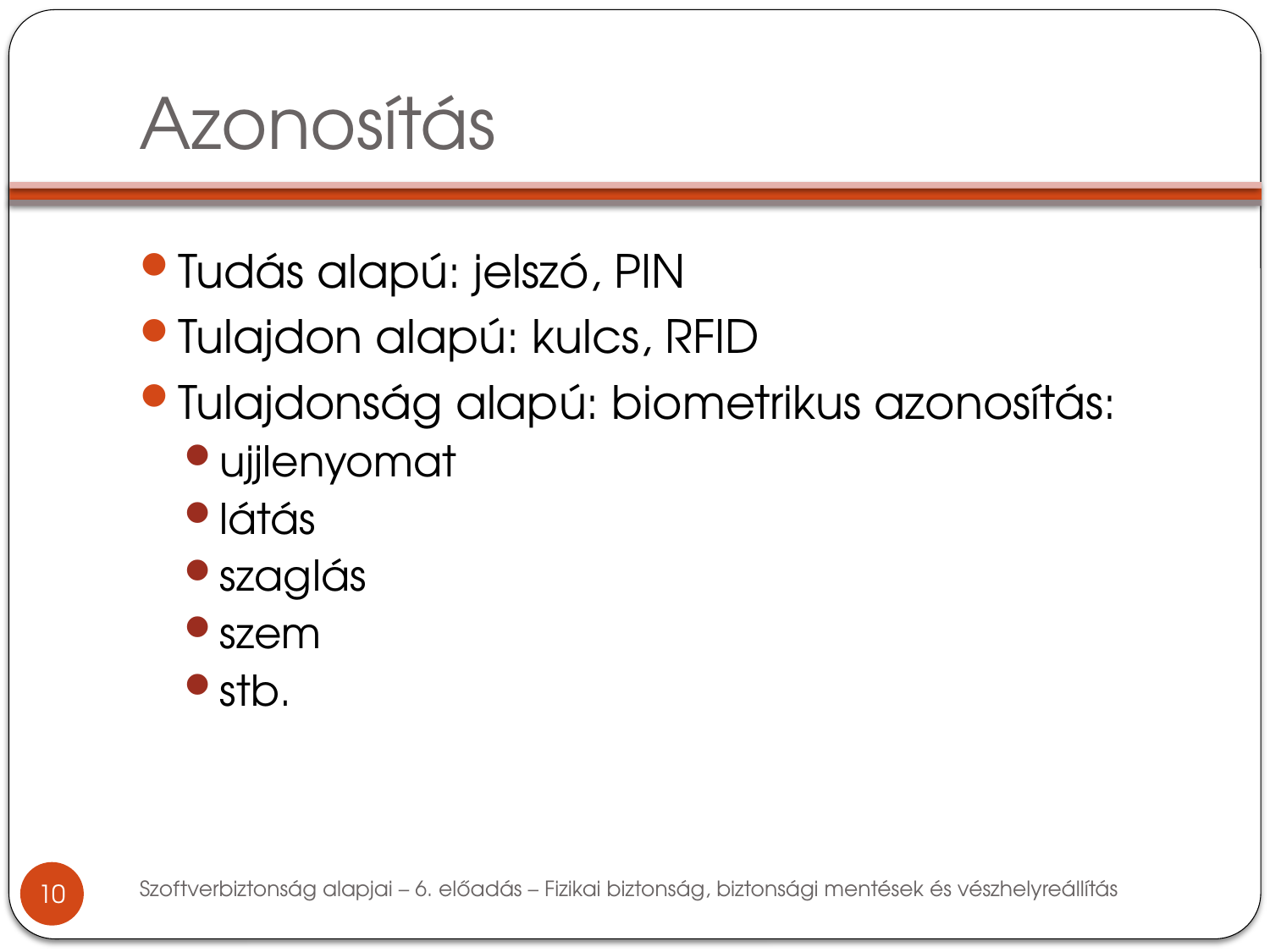

# Azonosítás
Tudás alapú: jelszó, PIN
Tulajdon alapú: kulcs, RFID
Tulajdonság alapú: biometrikus azonosítás:
ujjlenyomat
látás
szaglás
szem
stb.
Szoftverbiztonság alapjai – 6. előadás – Fizikai biztonság, biztonsági mentések és vészhelyreállítás
10